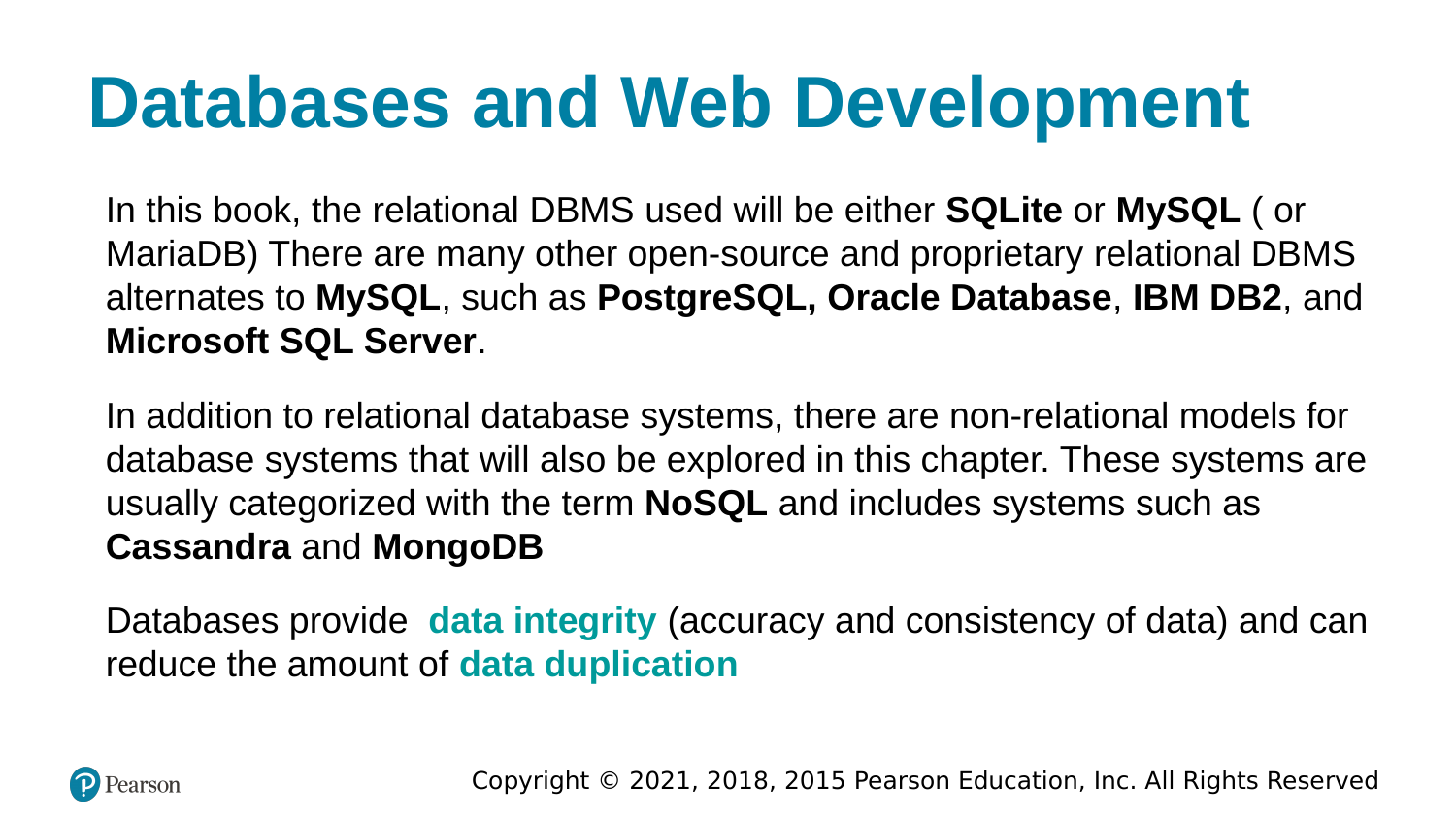

# Databases and Web Development
In this book, the relational DBMS used will be either SQLite or MySQL ( or MariaDB) There are many other open-source and proprietary relational DBMS alternates to MySQL, such as PostgreSQL, Oracle Database, IBM DB2, and Microsoft SQL Server.
In addition to relational database systems, there are non-relational models for database systems that will also be explored in this chapter. These systems are usually categorized with the term NoSQL and includes systems such as Cassandra and MongoDB
Databases provide  data integrity (accuracy and consistency of data) and can reduce the amount of data duplication